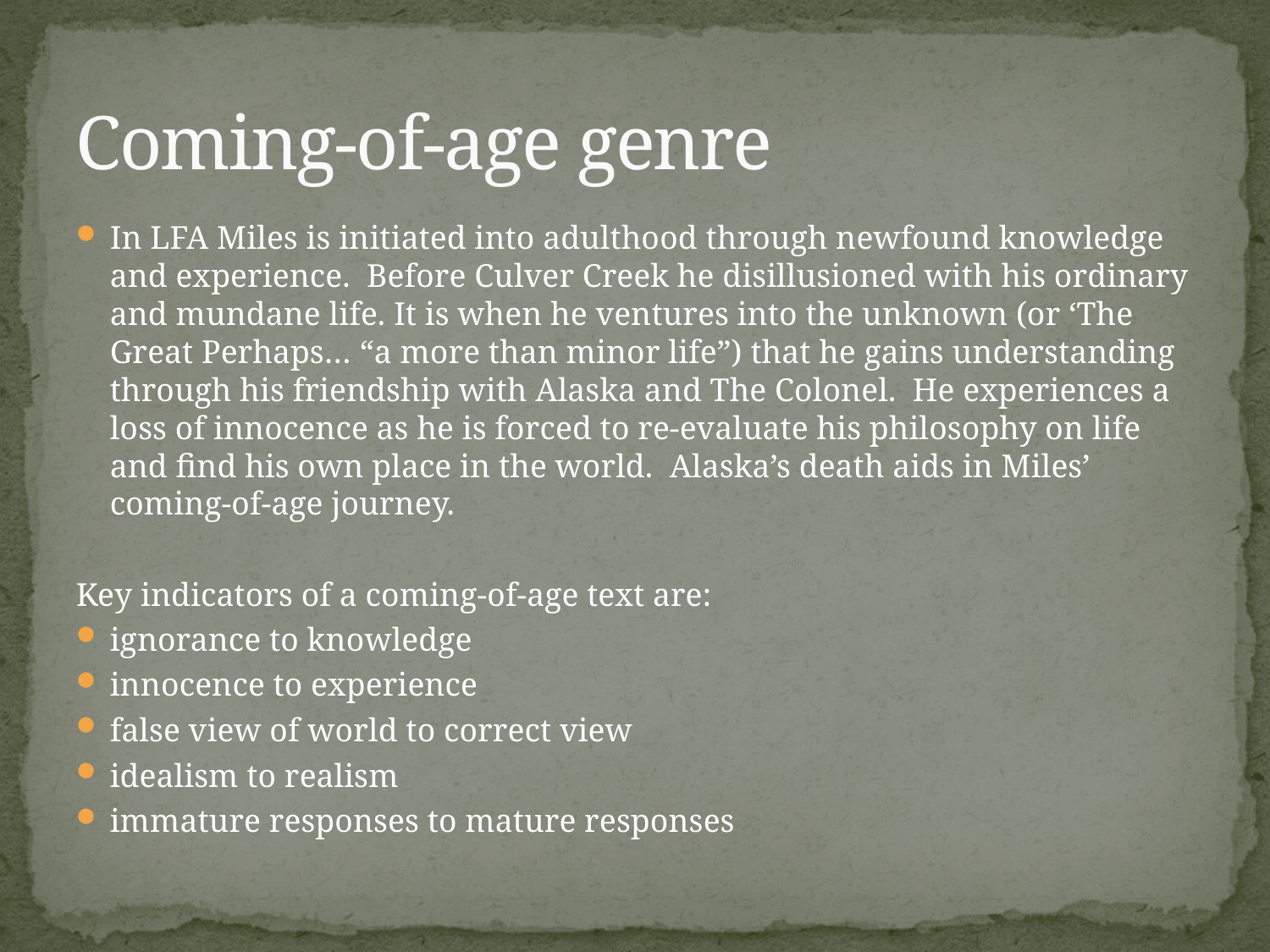

# Coming-of-age genre
In LFA Miles is initiated into adulthood through newfound knowledge and experience.  Before Culver Creek he disillusioned with his ordinary and mundane life. It is when he ventures into the unknown (or ‘The Great Perhaps… “a more than minor life”) that he gains understanding through his friendship with Alaska and The Colonel.  He experiences a loss of innocence as he is forced to re-evaluate his philosophy on life and find his own place in the world.  Alaska’s death aids in Miles’ coming-of-age journey.

Key indicators of a coming-of-age text are:
ignorance to knowledge
innocence to experience
false view of world to correct view
idealism to realism
immature responses to mature responses